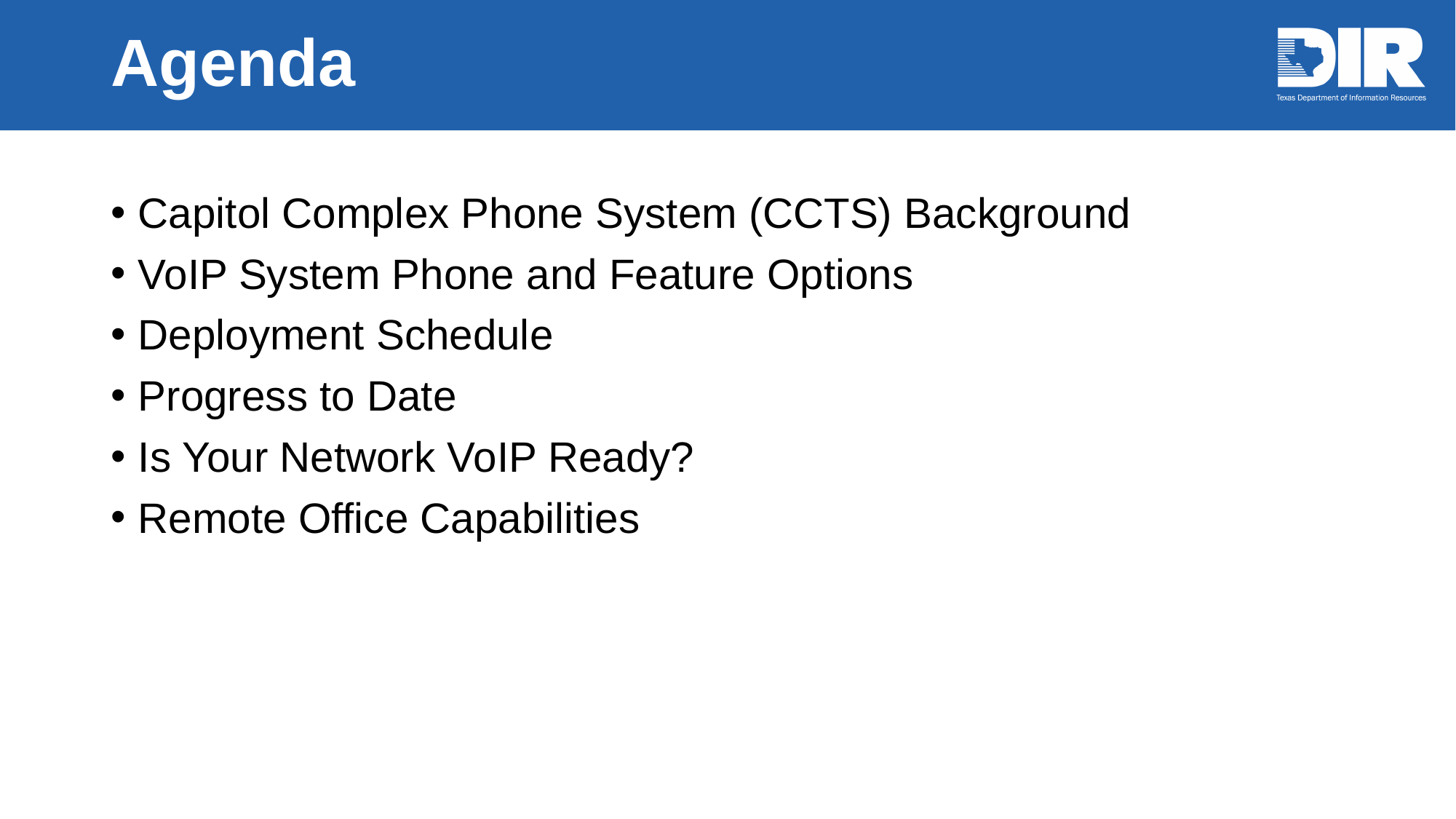

# Agenda
Capitol Complex Phone System (CCTS) Background
VoIP System Phone and Feature Options
Deployment Schedule
Progress to Date
Is Your Network VoIP Ready?
Remote Office Capabilities